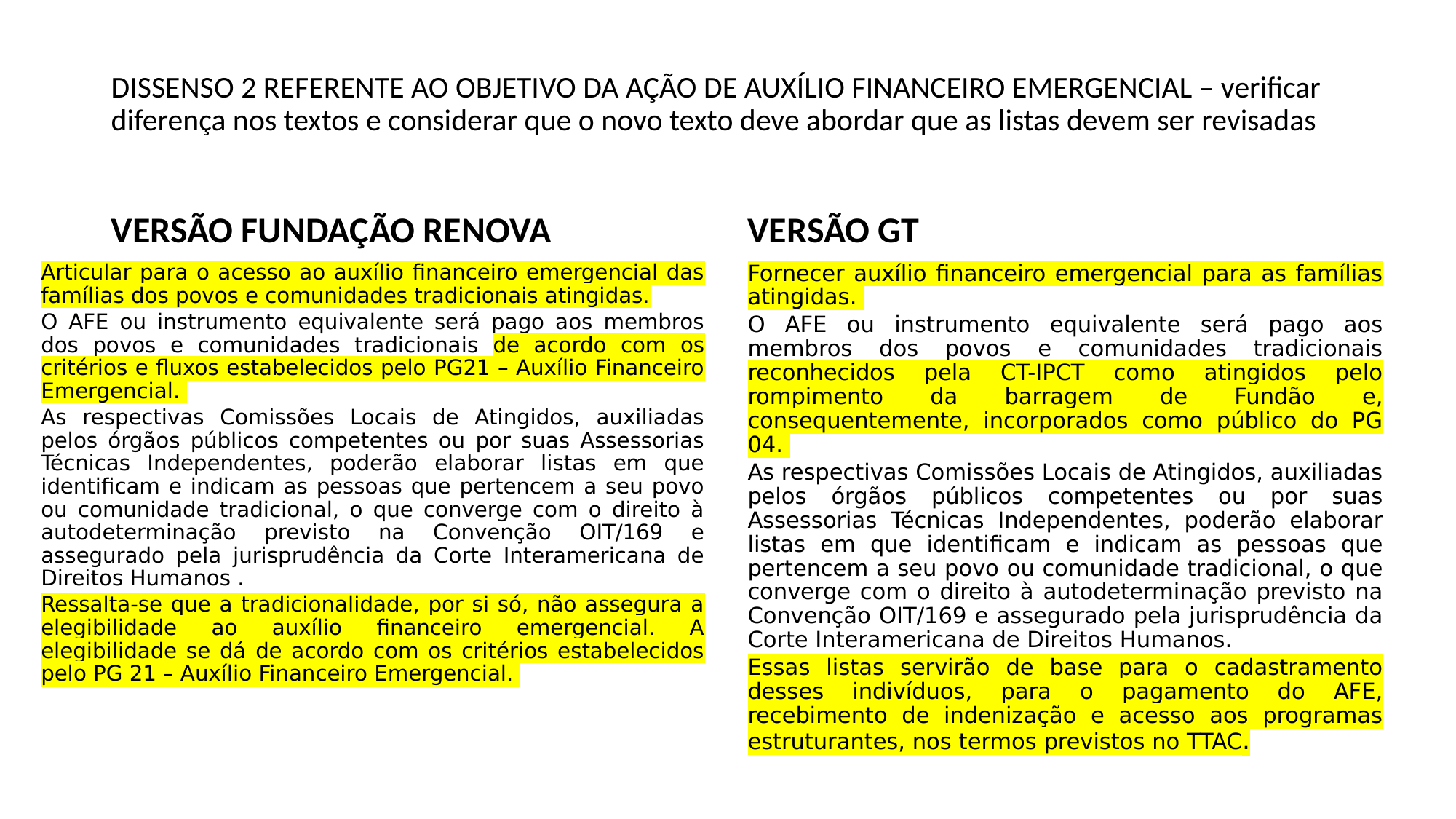

# DISSENSO 2 REFERENTE AO OBJETIVO DA AÇÃO DE AUXÍLIO FINANCEIRO EMERGENCIAL – verificar diferença nos textos e considerar que o novo texto deve abordar que as listas devem ser revisadas
VERSÃO FUNDAÇÃO RENOVA
VERSÃO GT
Articular para o acesso ao auxílio financeiro emergencial das famílias dos povos e comunidades tradicionais atingidas.
O AFE ou instrumento equivalente será pago aos membros dos povos e comunidades tradicionais de acordo com os critérios e fluxos estabelecidos pelo PG21 – Auxílio Financeiro Emergencial.
As respectivas Comissões Locais de Atingidos, auxiliadas pelos órgãos públicos competentes ou por suas Assessorias Técnicas Independentes, poderão elaborar listas em que identificam e indicam as pessoas que pertencem a seu povo ou comunidade tradicional, o que converge com o direito à autodeterminação previsto na Convenção OIT/169 e assegurado pela jurisprudência da Corte Interamericana de Direitos Humanos .
Ressalta-se que a tradicionalidade, por si só, não assegura a elegibilidade ao auxílio financeiro emergencial. A elegibilidade se dá de acordo com os critérios estabelecidos pelo PG 21 – Auxílio Financeiro Emergencial.
Fornecer auxílio financeiro emergencial para as famílias atingidas.
O AFE ou instrumento equivalente será pago aos membros dos povos e comunidades tradicionais reconhecidos pela CT-IPCT como atingidos pelo rompimento da barragem de Fundão e, consequentemente, incorporados como público do PG 04.
As respectivas Comissões Locais de Atingidos, auxiliadas pelos órgãos públicos competentes ou por suas Assessorias Técnicas Independentes, poderão elaborar listas em que identificam e indicam as pessoas que pertencem a seu povo ou comunidade tradicional, o que converge com o direito à autodeterminação previsto na Convenção OIT/169 e assegurado pela jurisprudência da Corte Interamericana de Direitos Humanos.
Essas listas servirão de base para o cadastramento desses indivíduos, para o pagamento do AFE, recebimento de indenização e acesso aos programas estruturantes, nos termos previstos no TTAC.